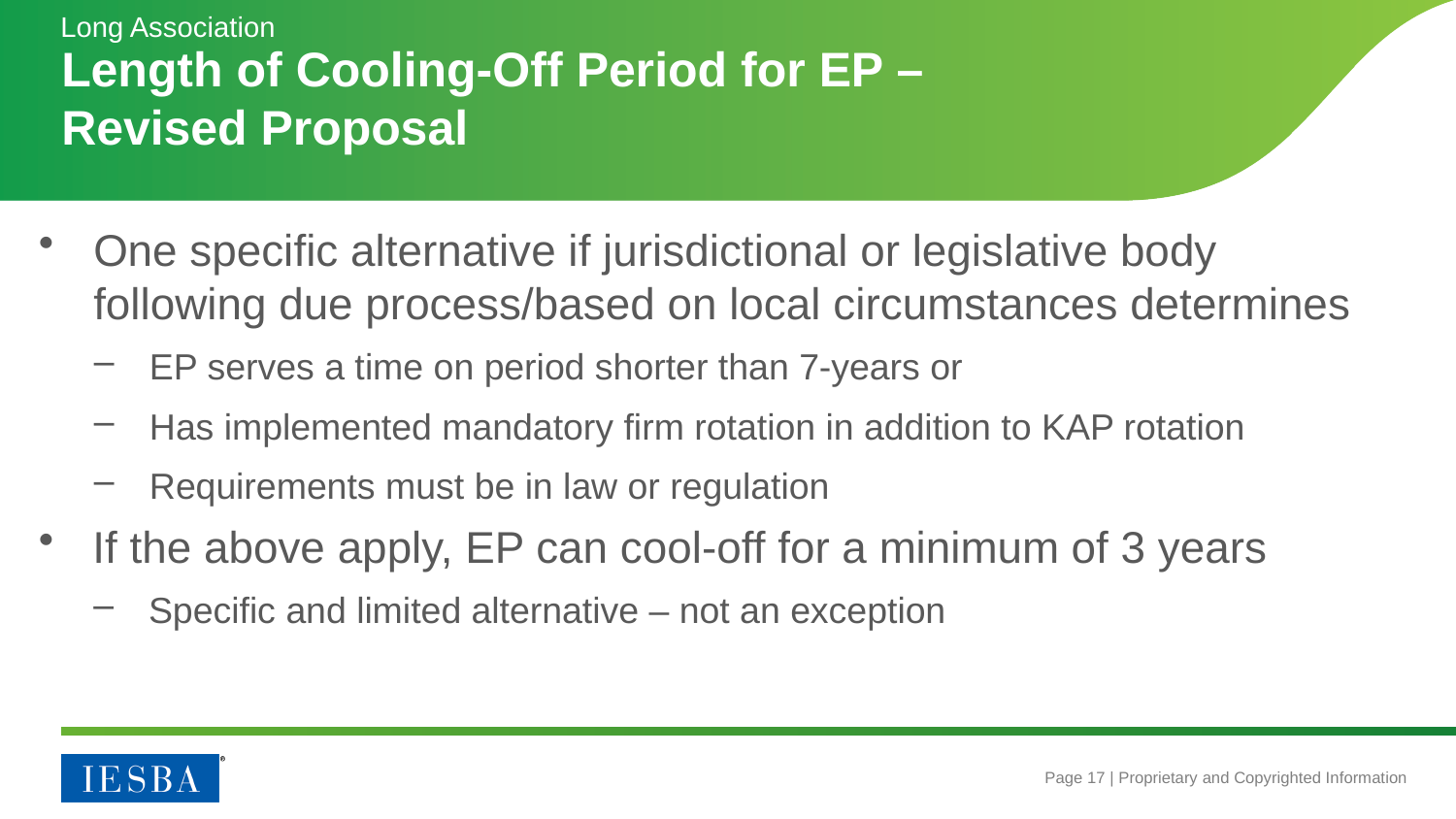

Long Association

# Length of Cooling-Off Period for EP – Revised Proposal
One specific alternative if jurisdictional or legislative body following due process/based on local circumstances determines
EP serves a time on period shorter than 7-years or
Has implemented mandatory firm rotation in addition to KAP rotation
Requirements must be in law or regulation
If the above apply, EP can cool-off for a minimum of 3 years
Specific and limited alternative – not an exception